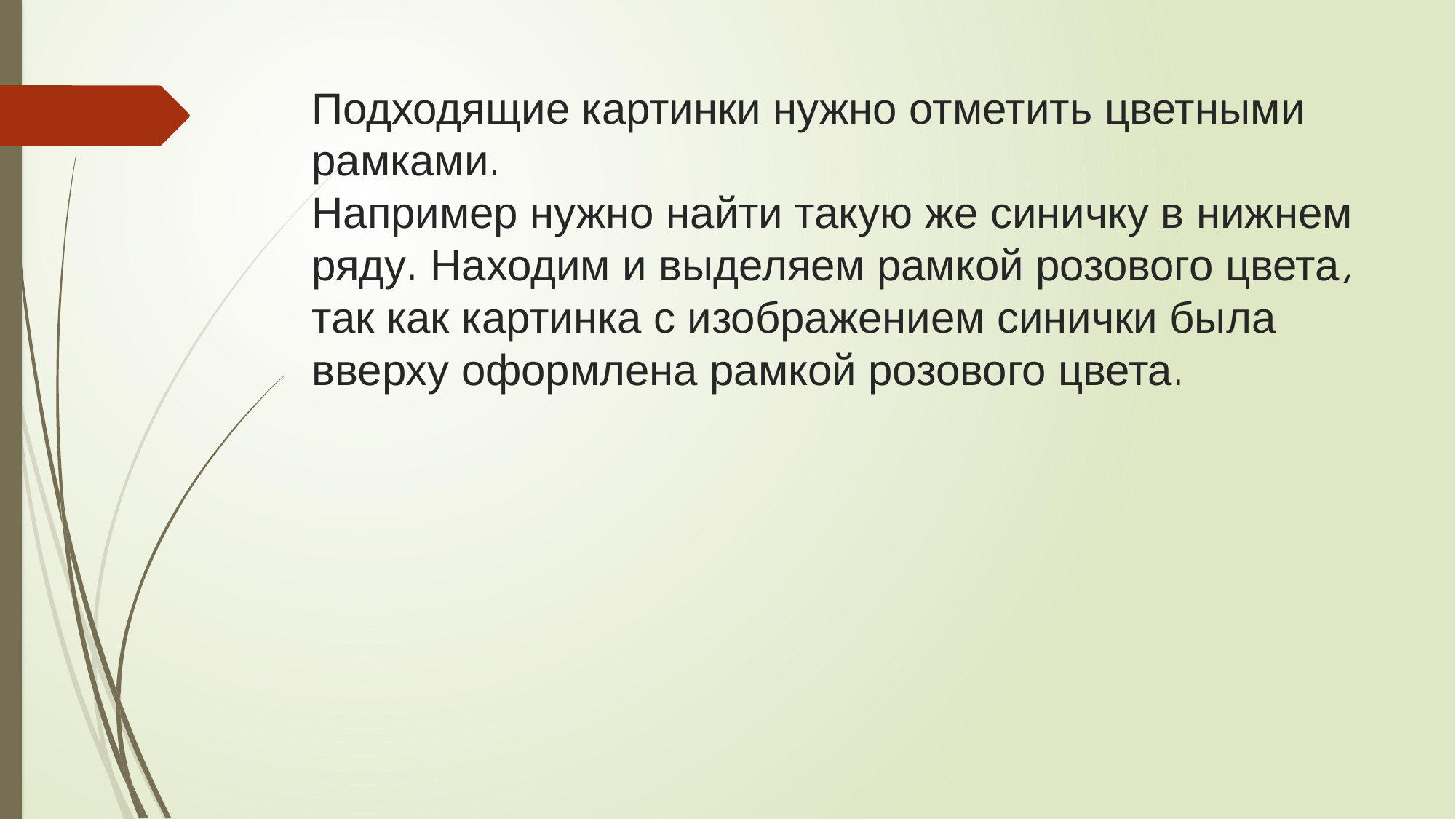

# Подходящие картинки нужно отметить цветными рамками. Например нужно найти такую же синичку в нижнем ряду. Находим и выделяем рамкой розового цвета, так как картинка с изображением синички была вверху оформлена рамкой розового цвета.